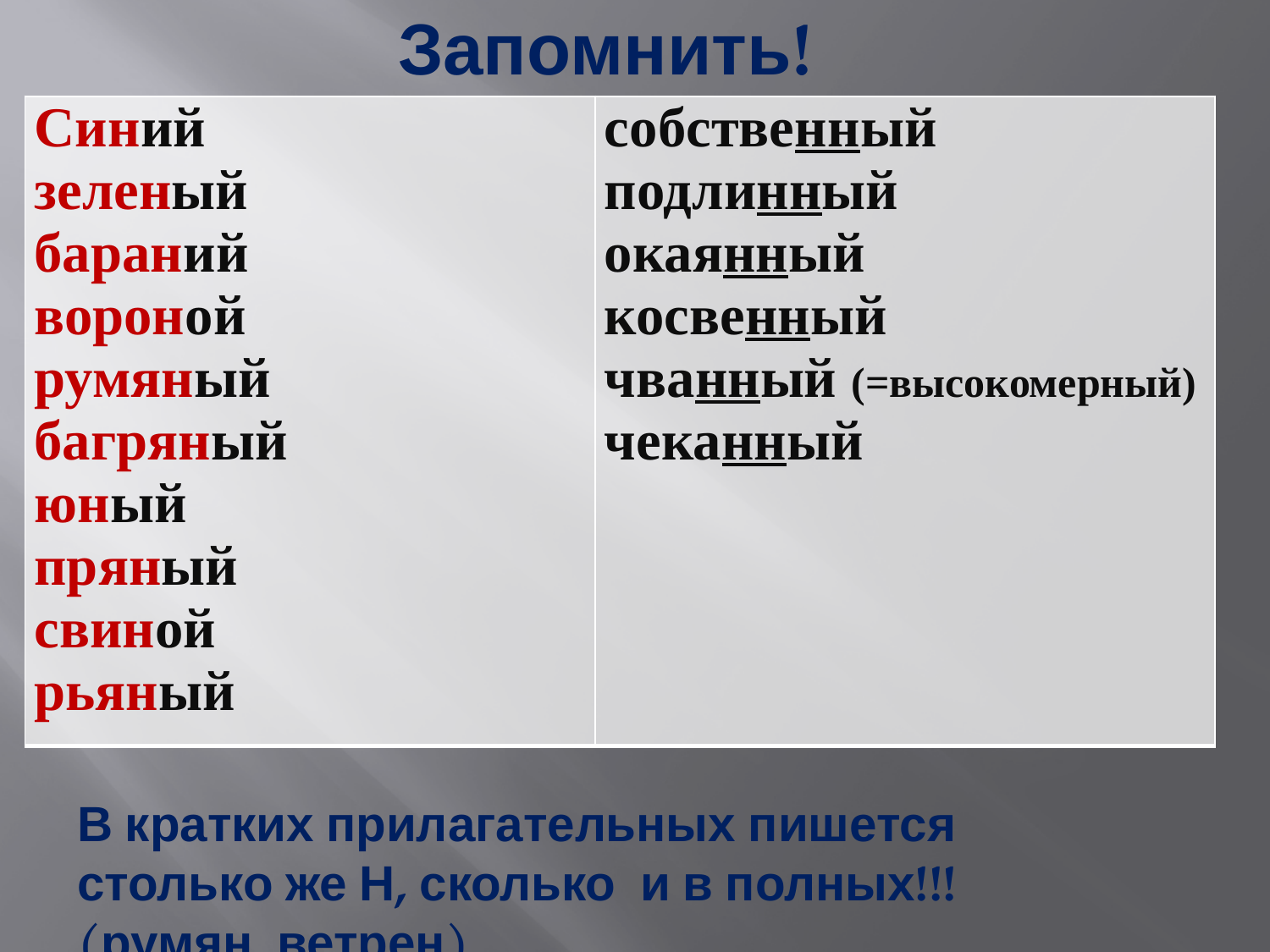

# Запомнить!
| Синий зеленый бараний вороной румяный багряный юный пряный свиной рьяный | собственный подлинный окаянный косвенный чванный (=высокомерный) чеканный |
| --- | --- |
В кратких прилагательных пишется столько же Н, сколько  и в полных!!! (румян, ветрен)